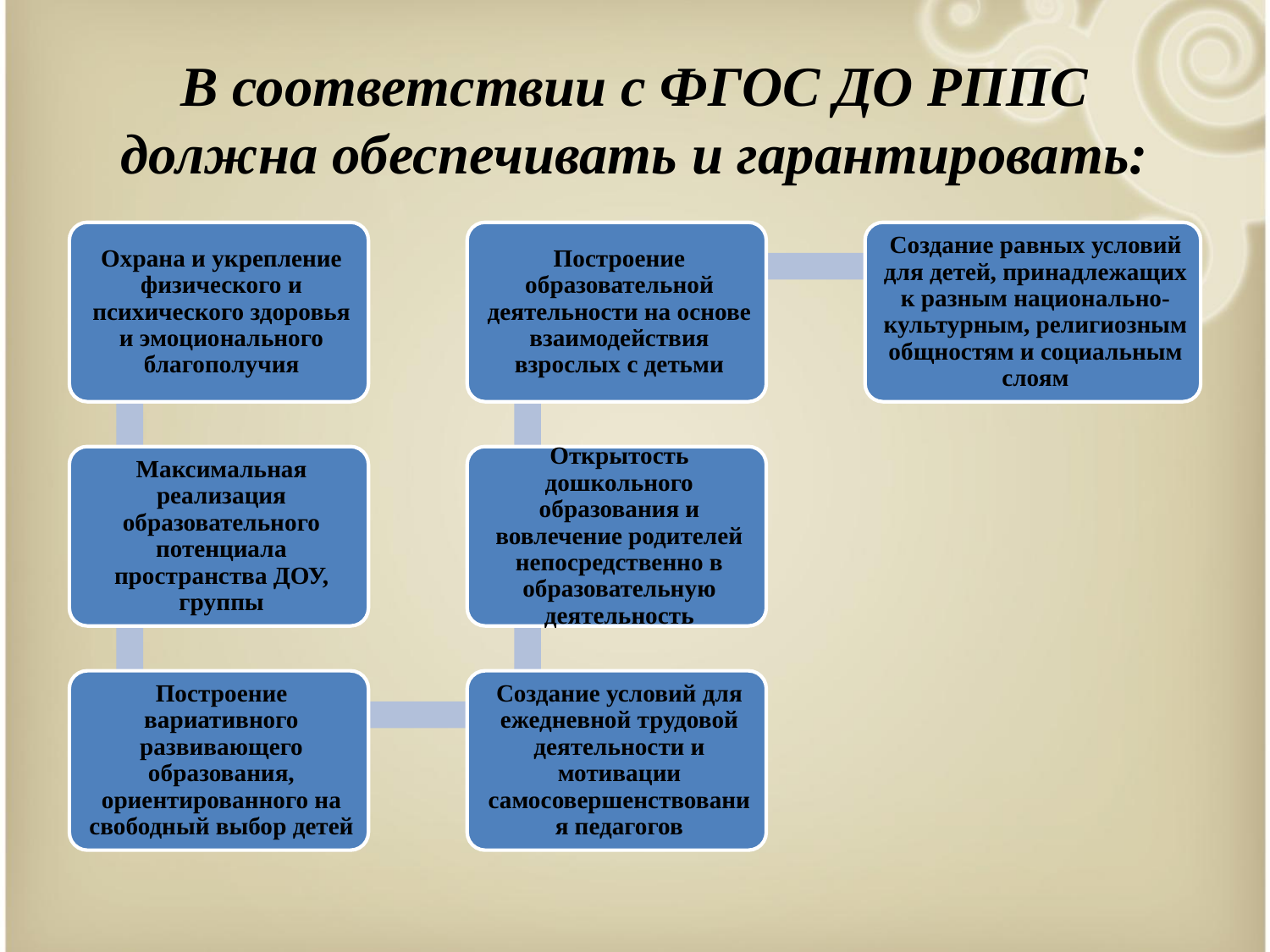

# В соответствии с ФГОС ДО РППС должна обеспечивать и гарантировать:
Охрана и укрепление физического и психического здоровья и эмоционального благополучия
Максимальная реализация образовательного потенциала пространства ДОУ, группы
Построение вариативного развивающего образования, ориентированного на свободный выбор детей
Создание условий для ежедневной трудовой деятельности и мотивации самосовершенствования педагогов
Открытость дошкольного образования и вовлечение родителей непосредственно в образовательную деятельность
Построение образовательной деятельности на основе взаимодействия взрослых с детьми
Создание равных условий для детей, принадлежащих к разным национально-культурным, религиозным общностям и социальным слоям